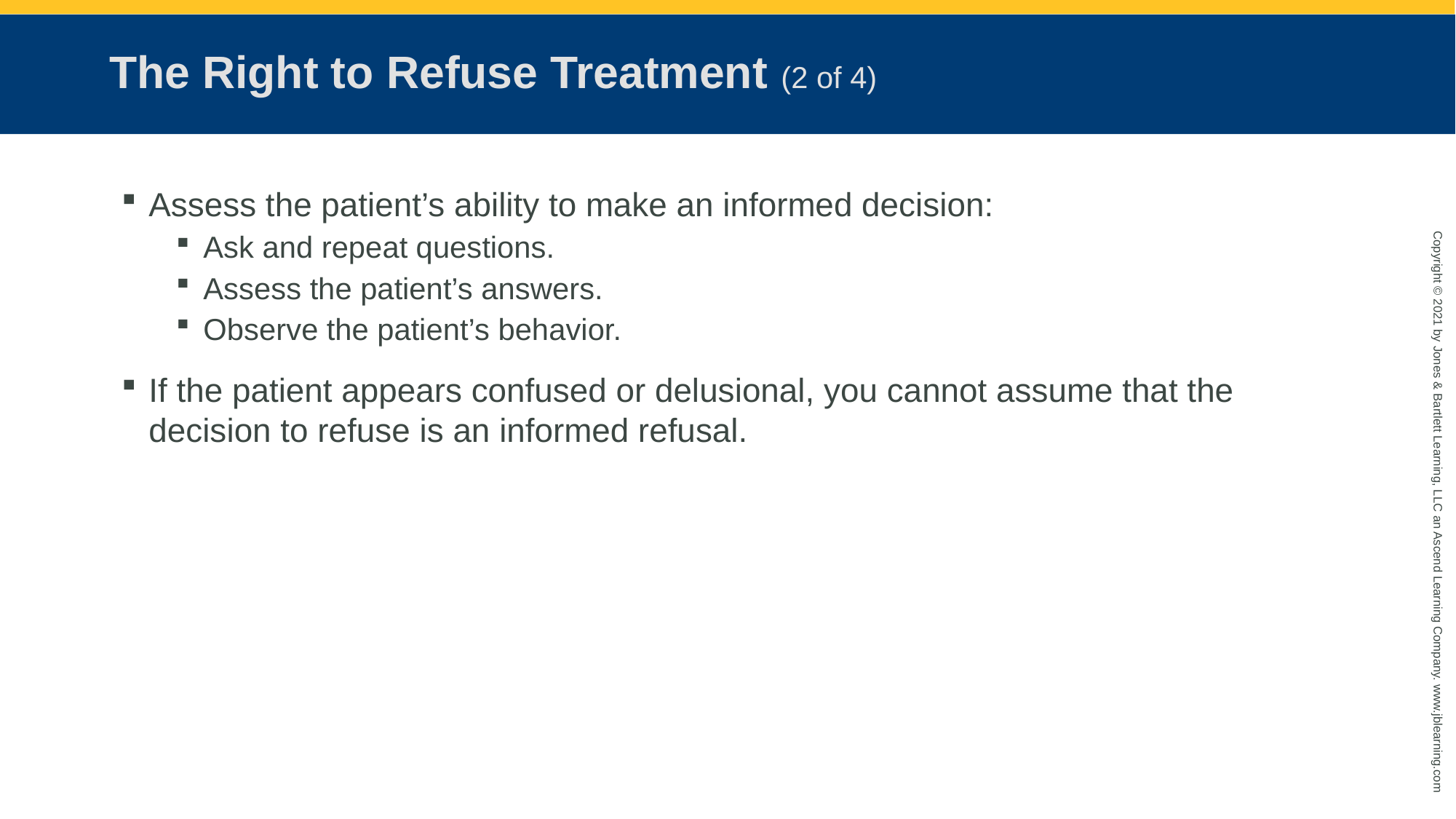

# The Right to Refuse Treatment (2 of 4)
Assess the patient’s ability to make an informed decision:
Ask and repeat questions.
Assess the patient’s answers.
Observe the patient’s behavior.
If the patient appears confused or delusional, you cannot assume that the decision to refuse is an informed refusal.